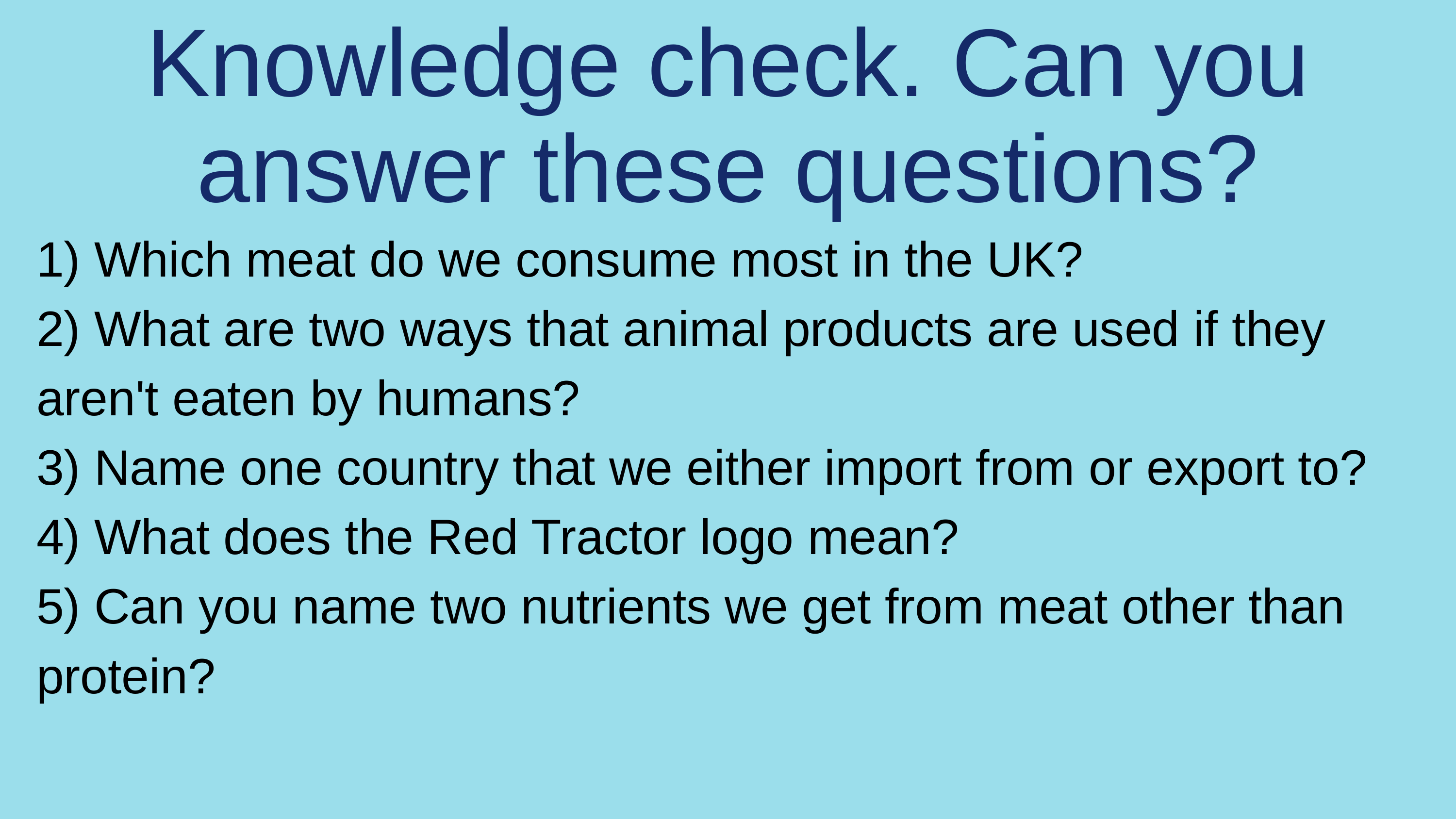

Knowledge check. Can you answer these questions?
1) Which meat do we consume most in the UK?
2) What are two ways that animal products are used if they aren't eaten by humans?
3) Name one country that we either import from or export to?
4) What does the Red Tractor logo mean?
5) Can you name two nutrients we get from meat other than protein?